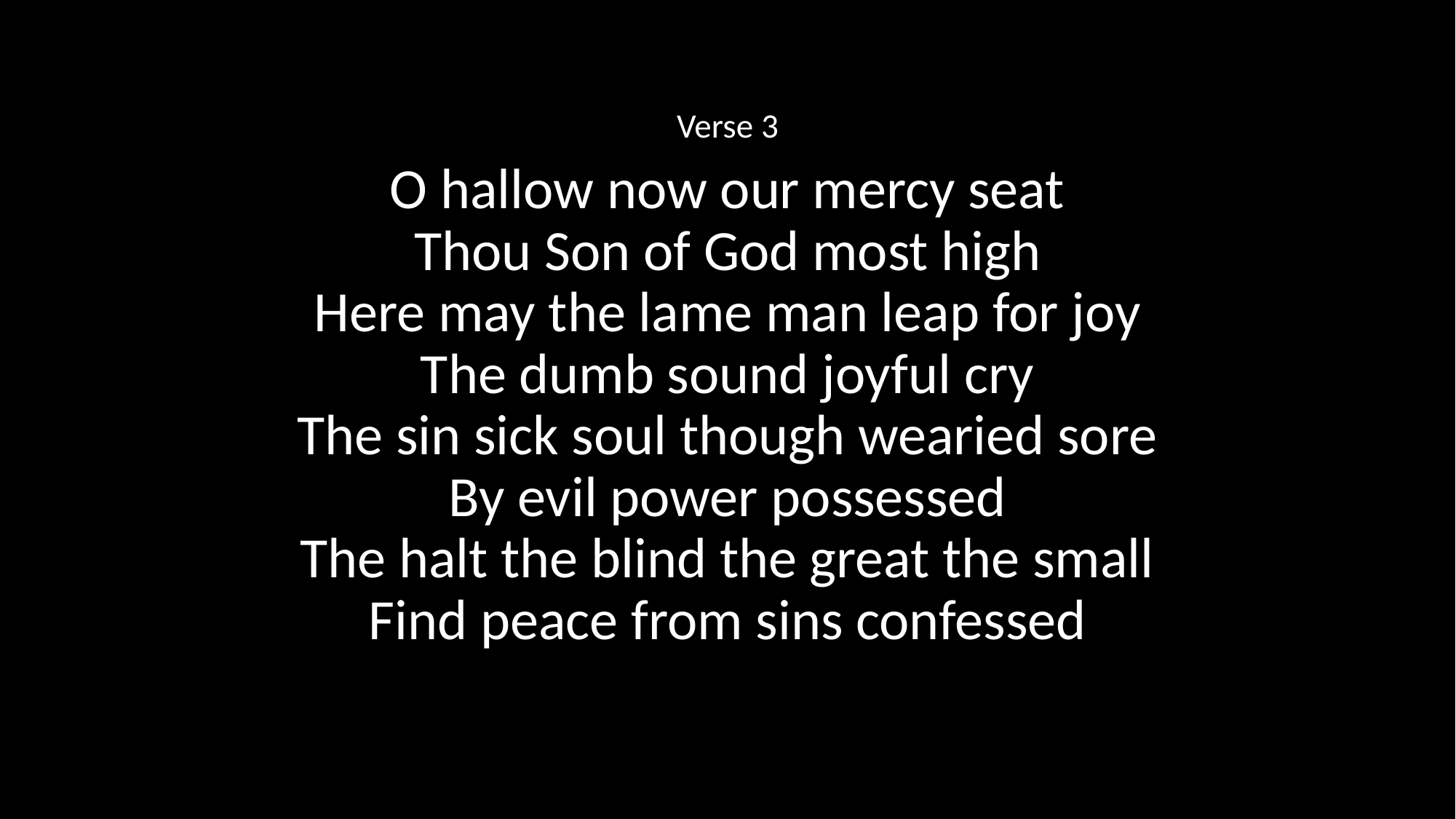

Verse 3
O hallow now our mercy seat
Thou Son of God most high
Here may the lame man leap for joy
The dumb sound joyful cry
The sin sick soul though wearied sore
By evil power possessed
The halt the blind the great the small
Find peace from sins confessed